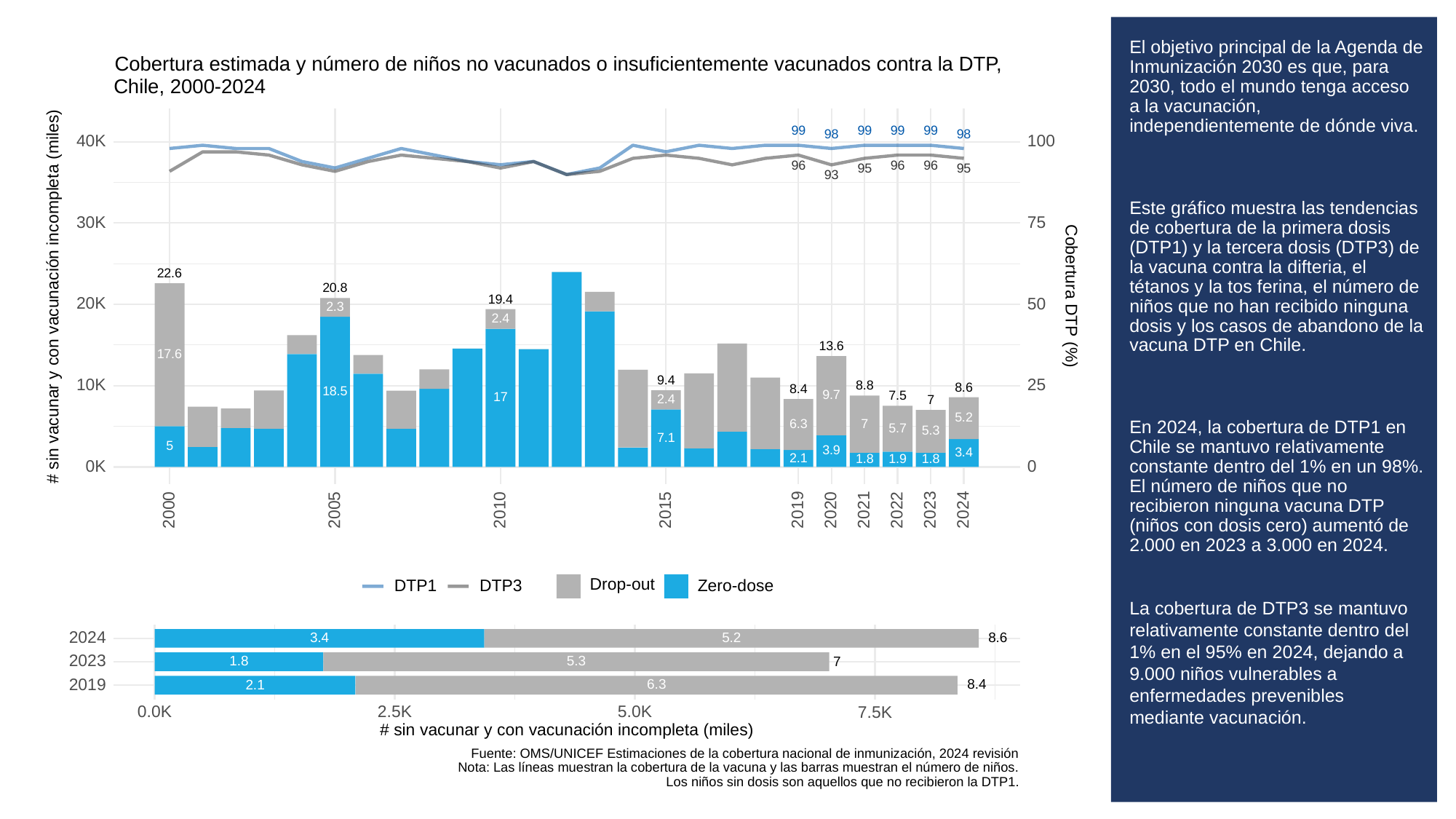

# El objetivo principal de la Agenda de Inmunización 2030 es que, para 2030, todo el mundo tenga acceso a la vacunación, independientemente de dónde viva.

Este gráfico muestra las tendencias de cobertura de la primera dosis (DTP1) y la tercera dosis (DTP3) de la vacuna contra la difteria, el tétanos y la tos ferina, el número de niños que no han recibido ninguna dosis y los casos de abandono de la vacuna DTP en Chile.

En 2024, la cobertura de DTP1 en Chile se mantuvo relativamente constante dentro del 1% en un 98%. El número de niños que no recibieron ninguna vacuna DTP (niños con dosis cero) aumentó de 2.000 en 2023 a 3.000 en 2024.

La cobertura de DTP3 se mantuvo relativamente constante dentro del 1% en el 95% en 2024, dejando a 9.000 niños vulnerables a enfermedades prevenibles mediante vacunación.

Cobertura estimada y número de niños no vacunados o insuficientemente vacunados contra la DTP,
Chile, 2000-2024

99
99
99
99
98
98
40K
100

96
96
96
95
95
93

30K
75

22.6

20.8
# sin vacunar y con vacunación incompleta (miles)
Cobertura DTP (%)

19.4

20K
50
2.3

2.4

13.6

17.6

9.4

10K
25
8.8
8.6
8.4

18.5

9.7
7.5
17
2.4

7

5.2
7
6.3
5.7

5.3

7.1

5
3.9

3.4

2.1
1.9
1.8
1.8
0K
0

2023
2000
2005
2010
2015
2019
2020
2021
2022
2024

Drop-out
DTP3
Zero-dose
DTP1

2024
3.4
5.2
8.6

2023
5.3
1.8
7

2019
6.3
8.4
2.1

0.0K
2.5K
5.0K
7.5K
# sin vacunar y con vacunación incompleta (miles)
Fuente: OMS/UNICEF Estimaciones de la cobertura nacional de inmunización, 2024 revisión
Nota: Las líneas muestran la cobertura de la vacuna y las barras muestran el número de niños.
Los niños sin dosis son aquellos que no recibieron la DTP1.